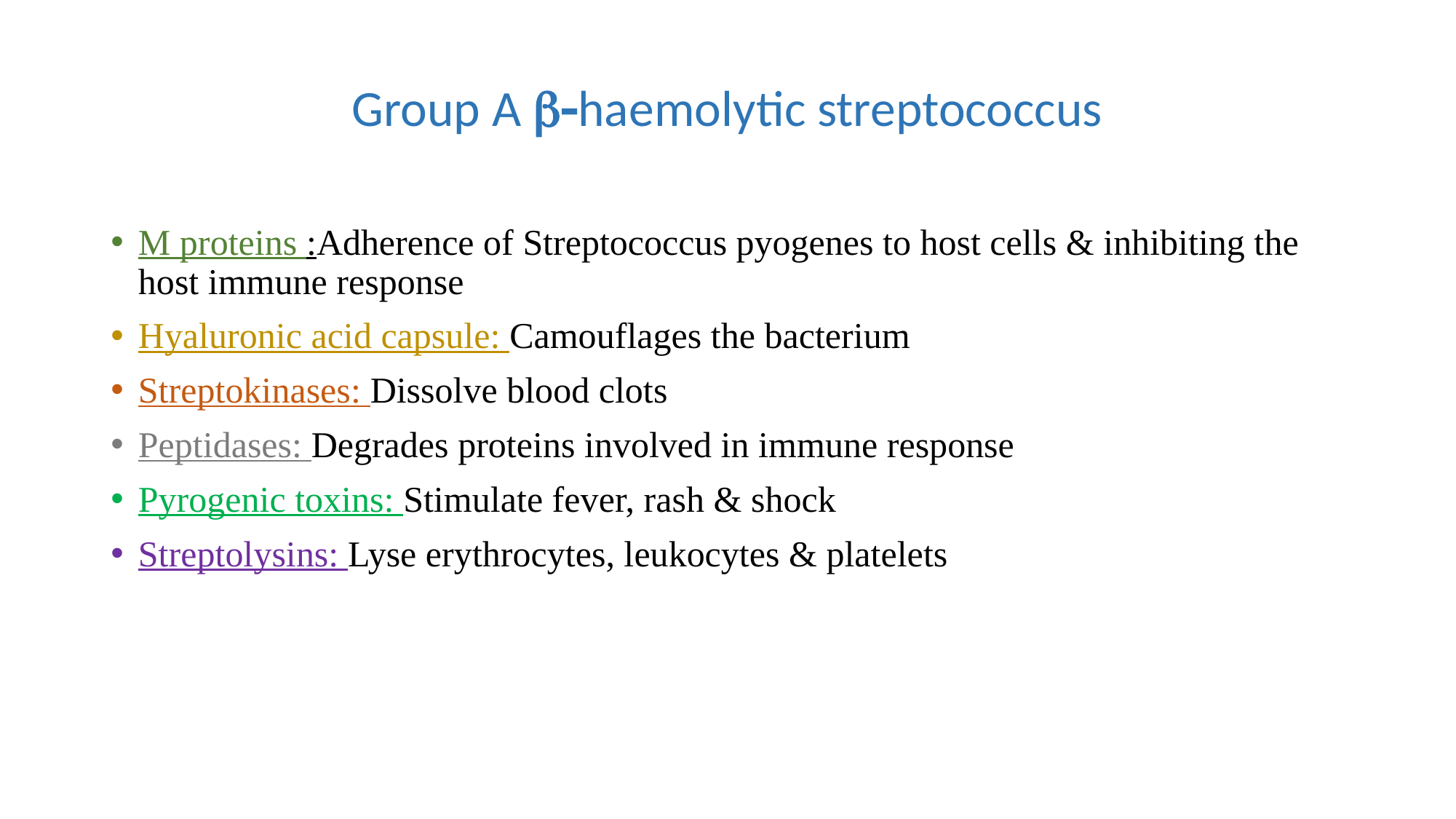

# Group A β−haemolytic streptococcus
M proteins :Adherence of Streptococcus pyogenes to host cells & inhibiting the host immune response
Hyaluronic acid capsule: Camouflages the bacterium
Streptokinases: Dissolve blood clots
Peptidases: Degrades proteins involved in immune response
Pyrogenic toxins: Stimulate fever, rash & shock
Streptolysins: Lyse erythrocytes, leukocytes & platelets